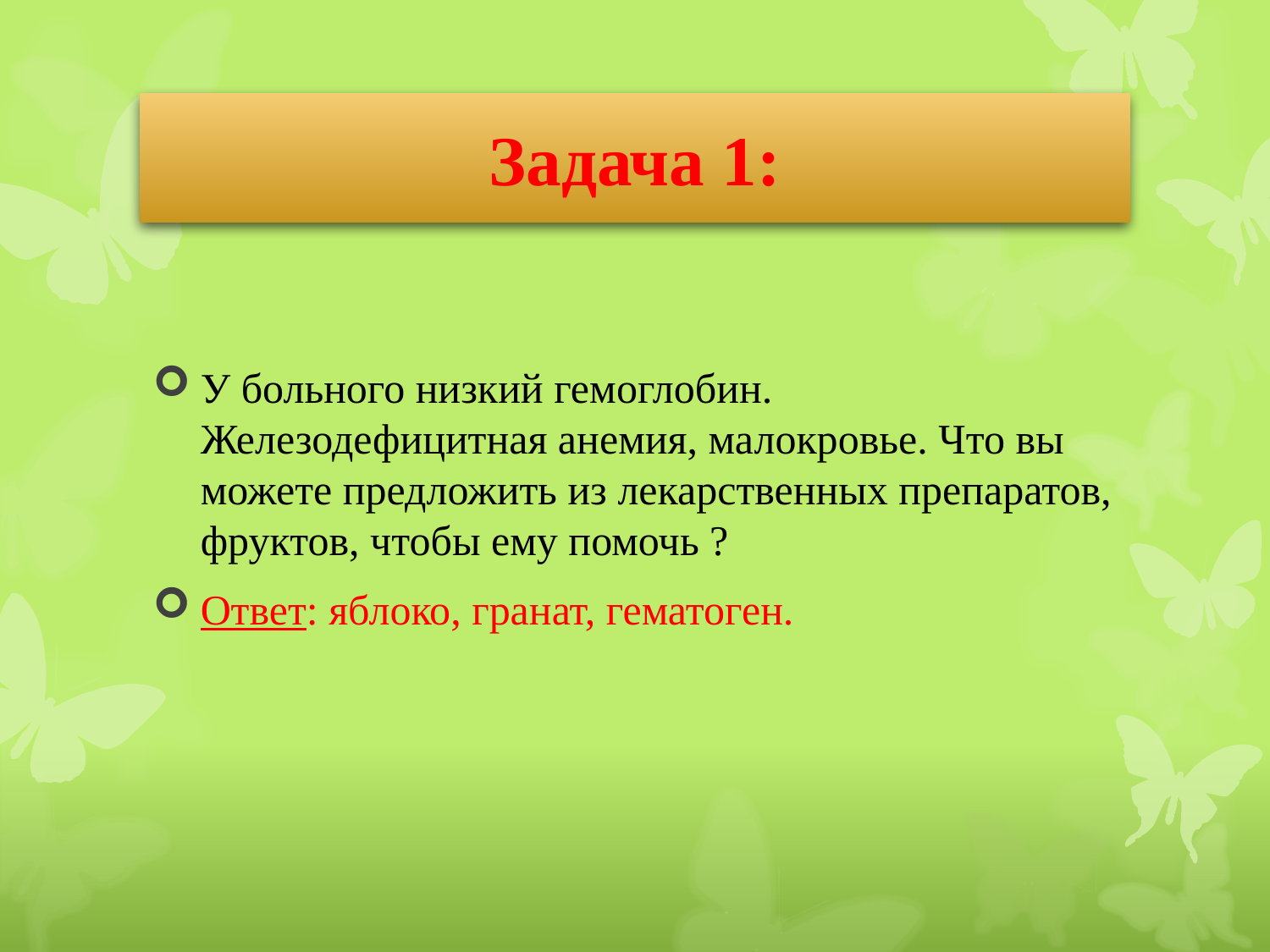

# Задача 1:
У больного низкий гемоглобин. Железодефицитная анемия, малокровье. Что вы можете предложить из лекарственных препаратов, фруктов, чтобы ему помочь ?
Ответ: яблоко, гранат, гематоген.